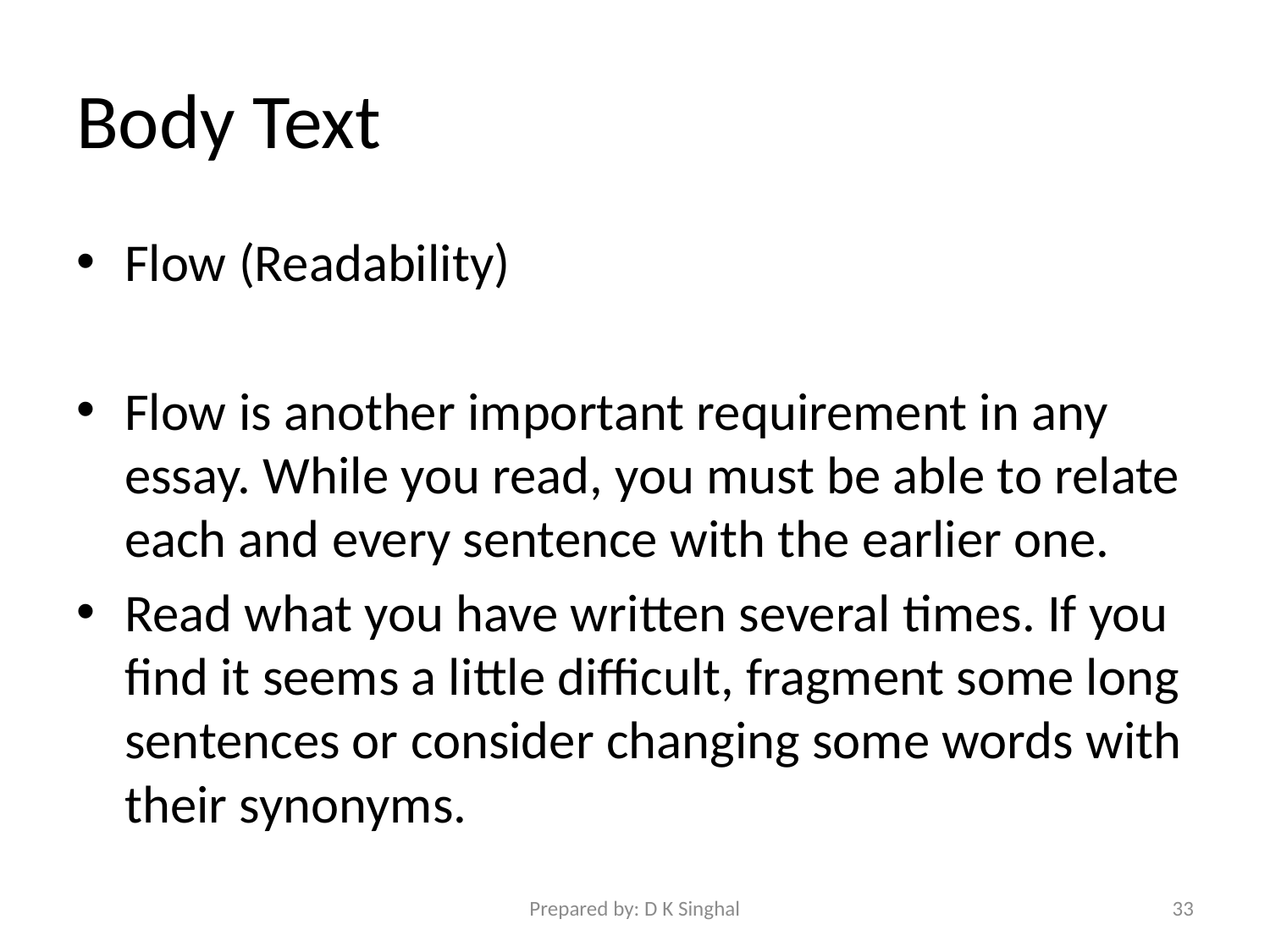

# Body Text
Flow (Readability)

Flow is another important requirement in any essay. While you read, you must be able to relate each and every sentence with the earlier one.
Read what you have written several times. If you find it seems a little difficult, fragment some long sentences or consider changing some words with their synonyms.
Prepared by: D K Singhal
33